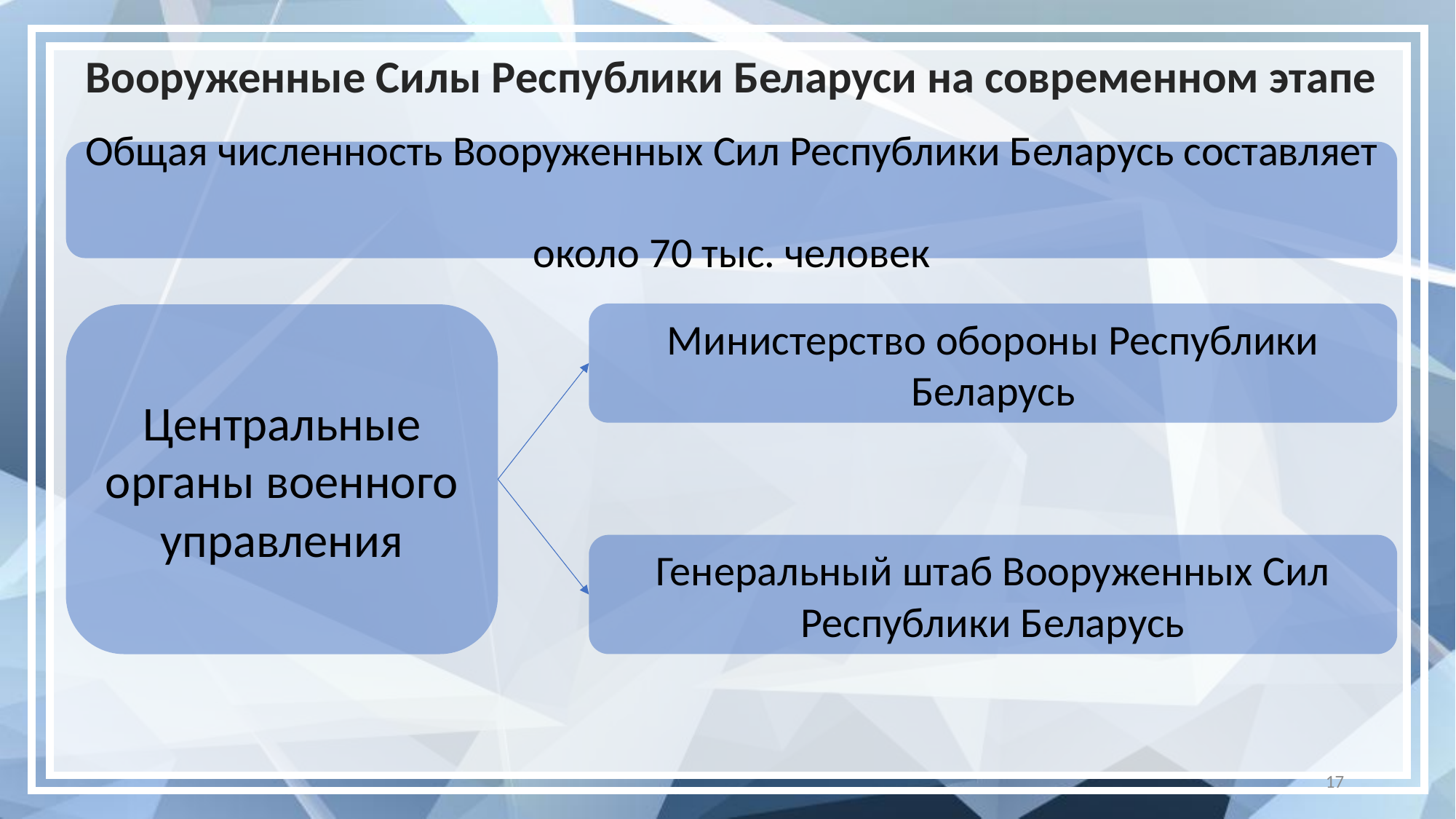

# Вооруженные Силы Республики Беларуси на современном этапе
Общая численность Вооруженных Сил Республики Беларусь составляет
около 70 тыс. человек
Министерство обороны Республики Беларусь
Центральные органы военного управления
Генеральный штаб Вооруженных Сил Республики Беларусь
17